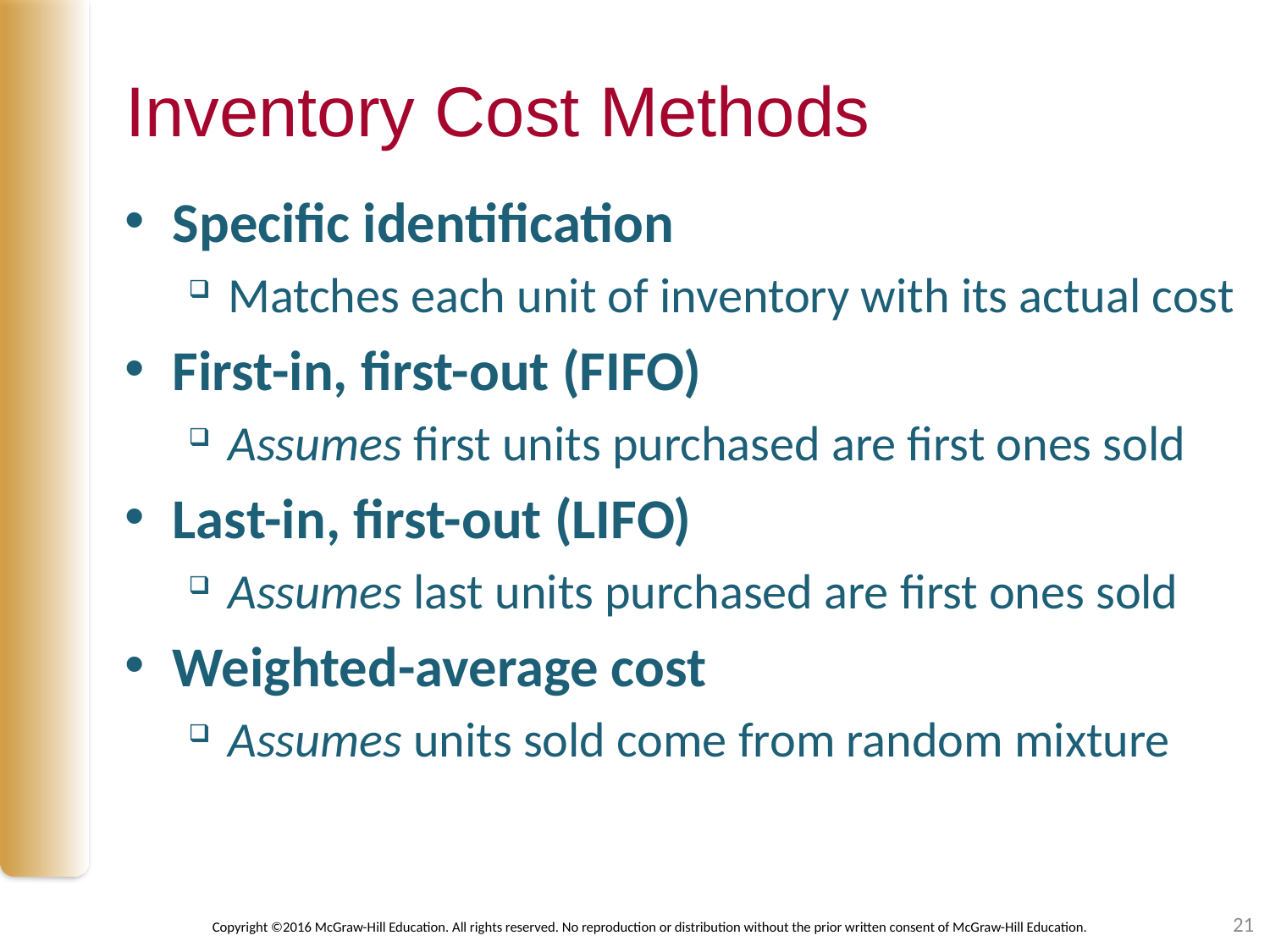

# Inventory Cost Methods
Specific identification
Matches each unit of inventory with its actual cost
First-in, first-out (FIFO)
Assumes first units purchased are first ones sold
Last-in, first-out (LIFO)
Assumes last units purchased are first ones sold
Weighted-average cost
Assumes units sold come from random mixture
21
Copyright ©2016 McGraw-Hill Education. All rights reserved. No reproduction or distribution without the prior written consent of McGraw-Hill Education.